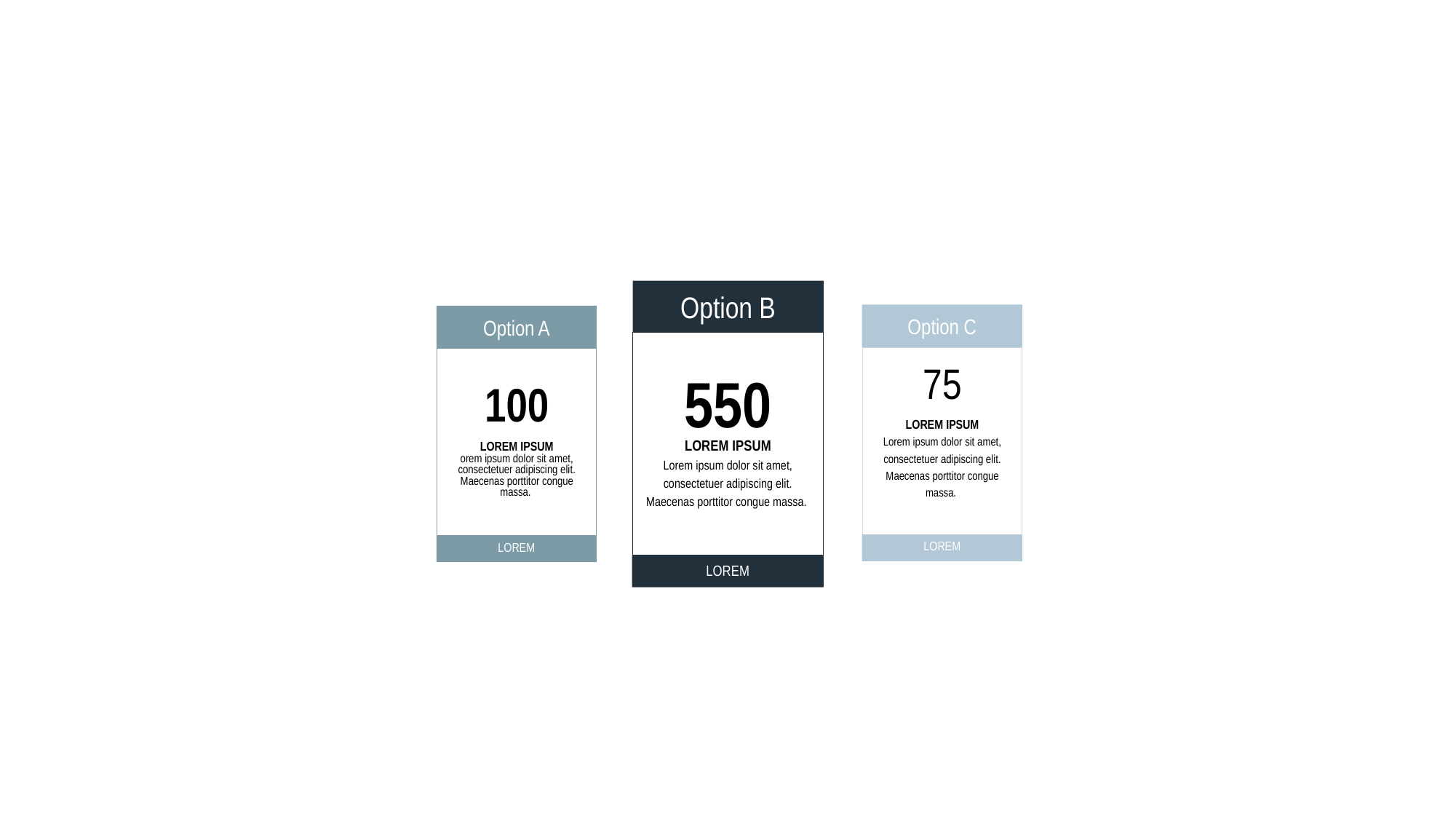

Option B
Option C
Option A
550
LOREM IPSUM
Lorem ipsum dolor sit amet, consectetuer adipiscing elit. Maecenas porttitor congue massa.
75

LOREM IPSUM
Lorem ipsum dolor sit amet, consectetuer adipiscing elit. Maecenas porttitor congue massa.

100

LOREM IPSUM
orem ipsum dolor sit amet, consectetuer adipiscing elit. Maecenas porttitor congue massa.
LOREM
LOREM
LOREM